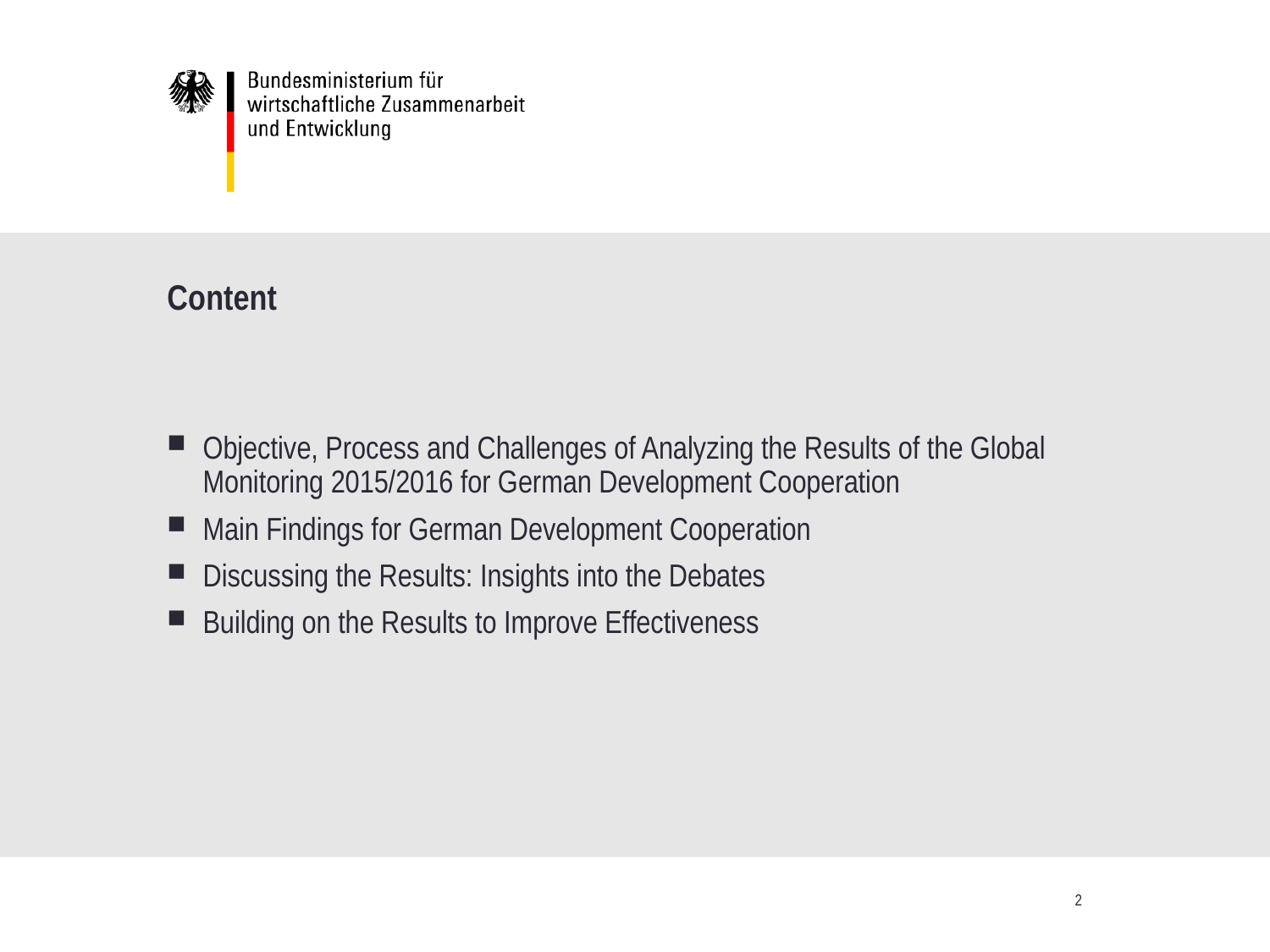

# Content
Objective, Process and Challenges of Analyzing the Results of the Global Monitoring 2015/2016 for German Development Cooperation
Main Findings for German Development Cooperation
Discussing the Results: Insights into the Debates
Building on the Results to Improve Effectiveness

2